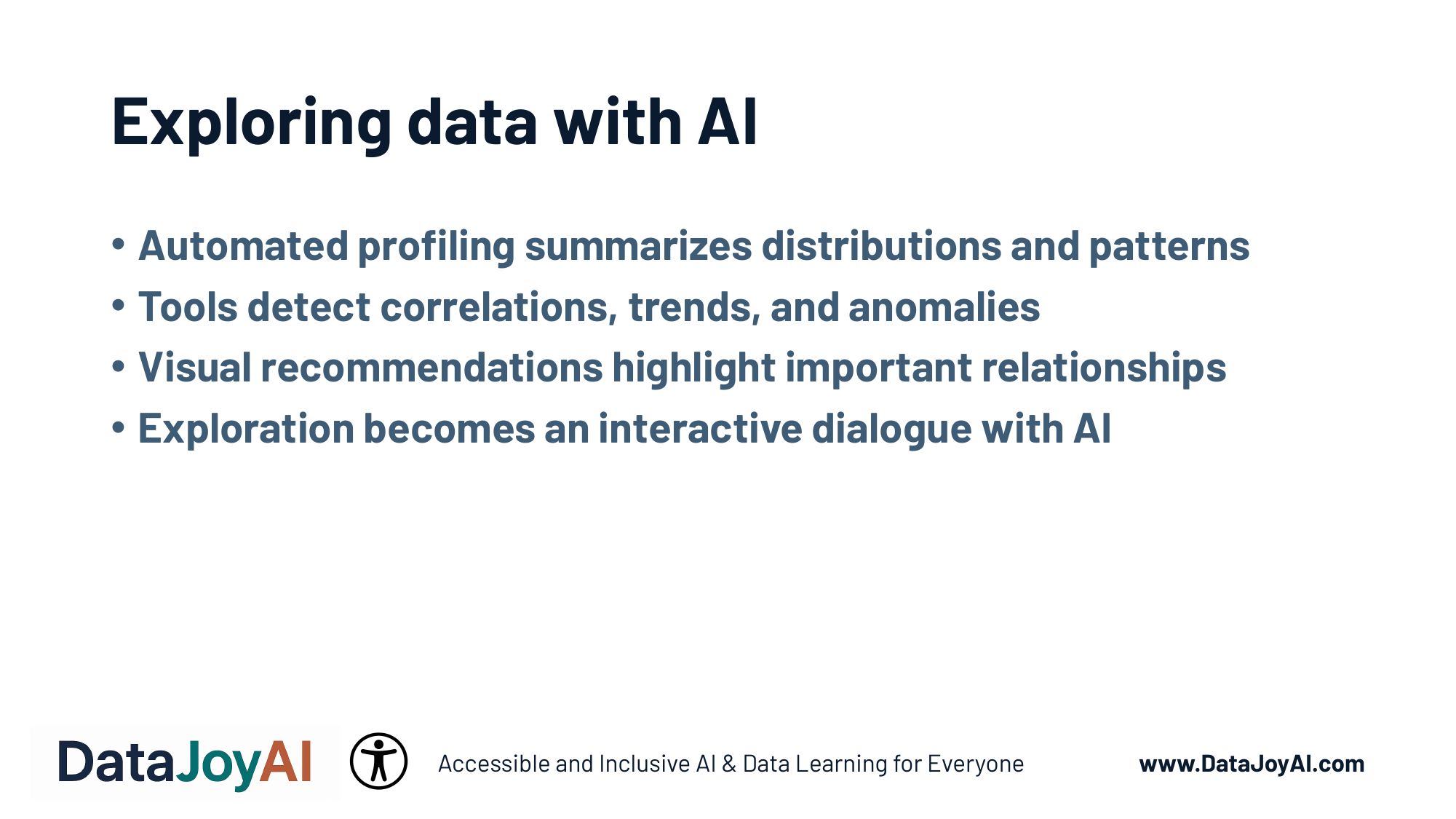

# Exploring data with AI
Automated profiling summarizes distributions and patterns
Tools detect correlations, trends, and anomalies
Visual recommendations highlight important relationships
Exploration becomes an interactive dialogue with AI